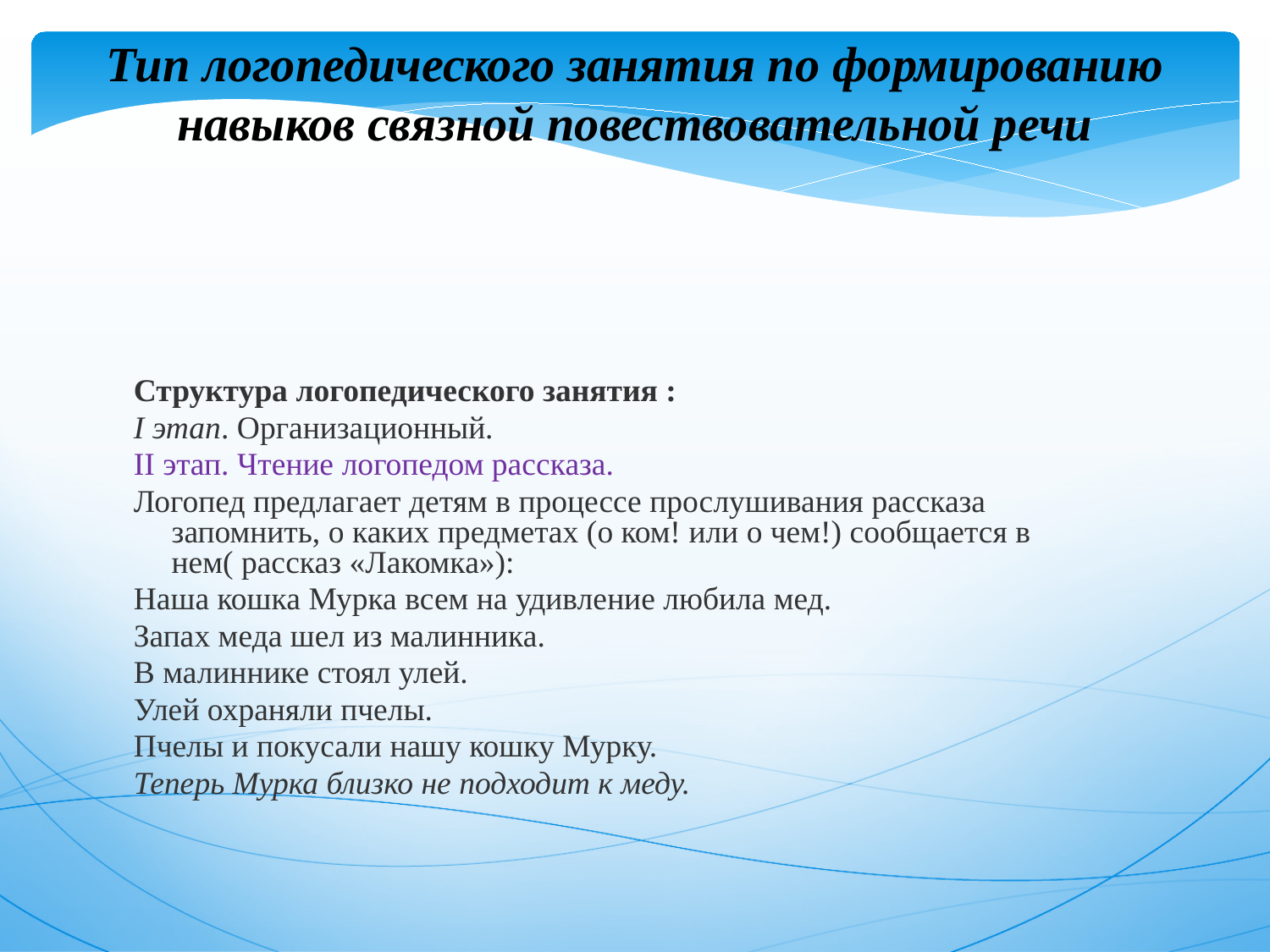

Тип логопедического занятия по формированию навыков связной повествовательной речи
Структура логопедического занятия :
I этап. Организационный.
II этап. Чтение логопедом рассказа.
Логопед предлагает детям в процессе прослушивания рассказа запомнить, о каких предметах (о ком! или о чем!) сообщается в нем( рассказ «Лакомка»):
Наша кошка Мурка всем на удивление любила мед.
Запах меда шел из малинника.
В малиннике стоял улей.
Улей охраняли пчелы.
Пчелы и покусали нашу кошку Мурку.
Теперь Мурка близко не подходит к меду.